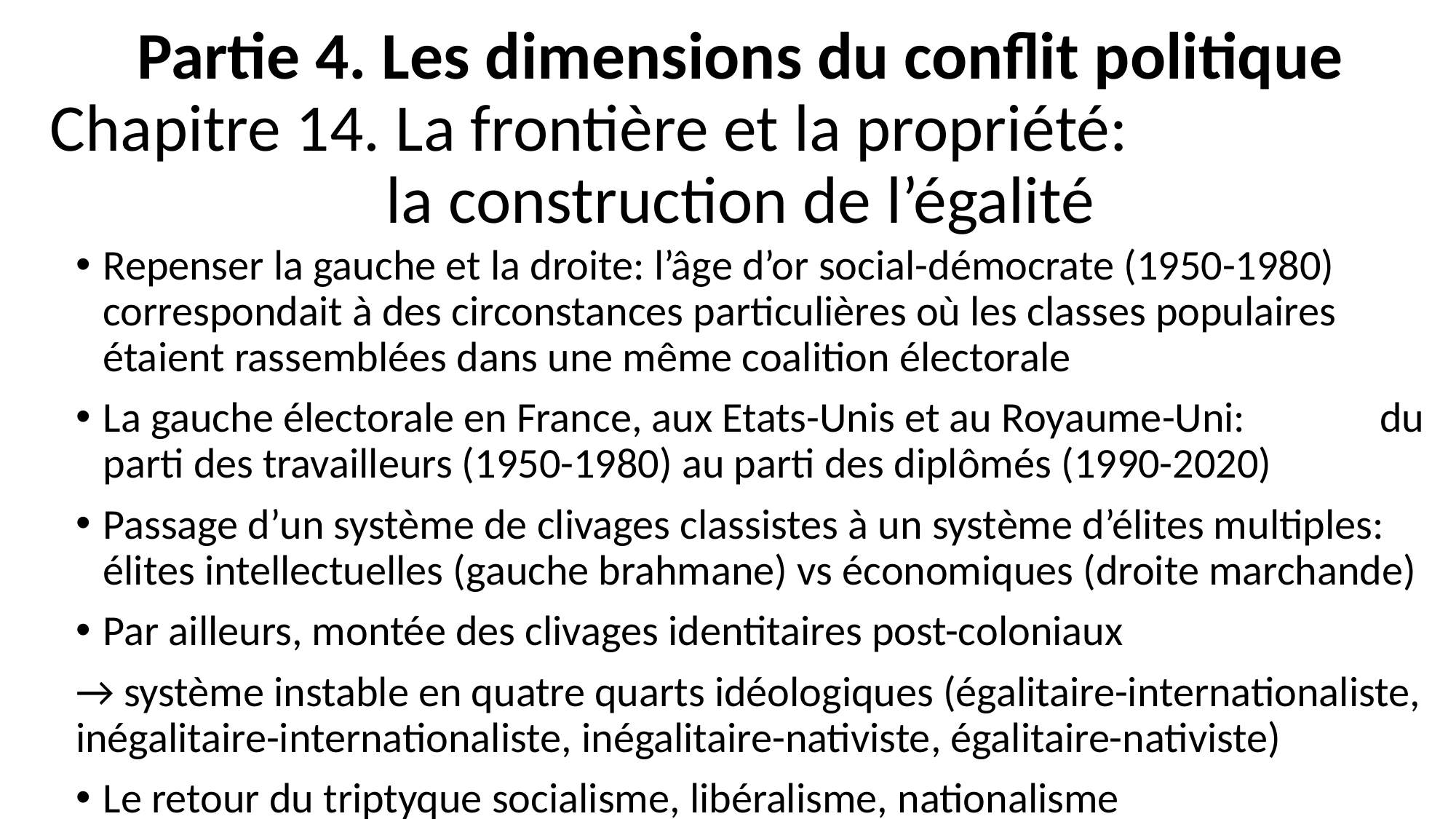

# Partie 4. Les dimensions du conflit politique Chapitre 14. La frontière et la propriété:                     la construction de l’égalité
Repenser la gauche et la droite: l’âge d’or social-démocrate (1950-1980) correspondait à des circonstances particulières où les classes populaires étaient rassemblées dans une même coalition électorale
La gauche électorale en France, aux Etats-Unis et au Royaume-Uni:              du parti des travailleurs (1950-1980) au parti des diplômés (1990-2020)
Passage d’un système de clivages classistes à un système d’élites multiples: élites intellectuelles (gauche brahmane) vs économiques (droite marchande)
Par ailleurs, montée des clivages identitaires post-coloniaux
→ système instable en quatre quarts idéologiques (égalitaire-internationaliste, inégalitaire-internationaliste, inégalitaire-nativiste, égalitaire-nativiste)
Le retour du triptyque socialisme, libéralisme, nationalisme